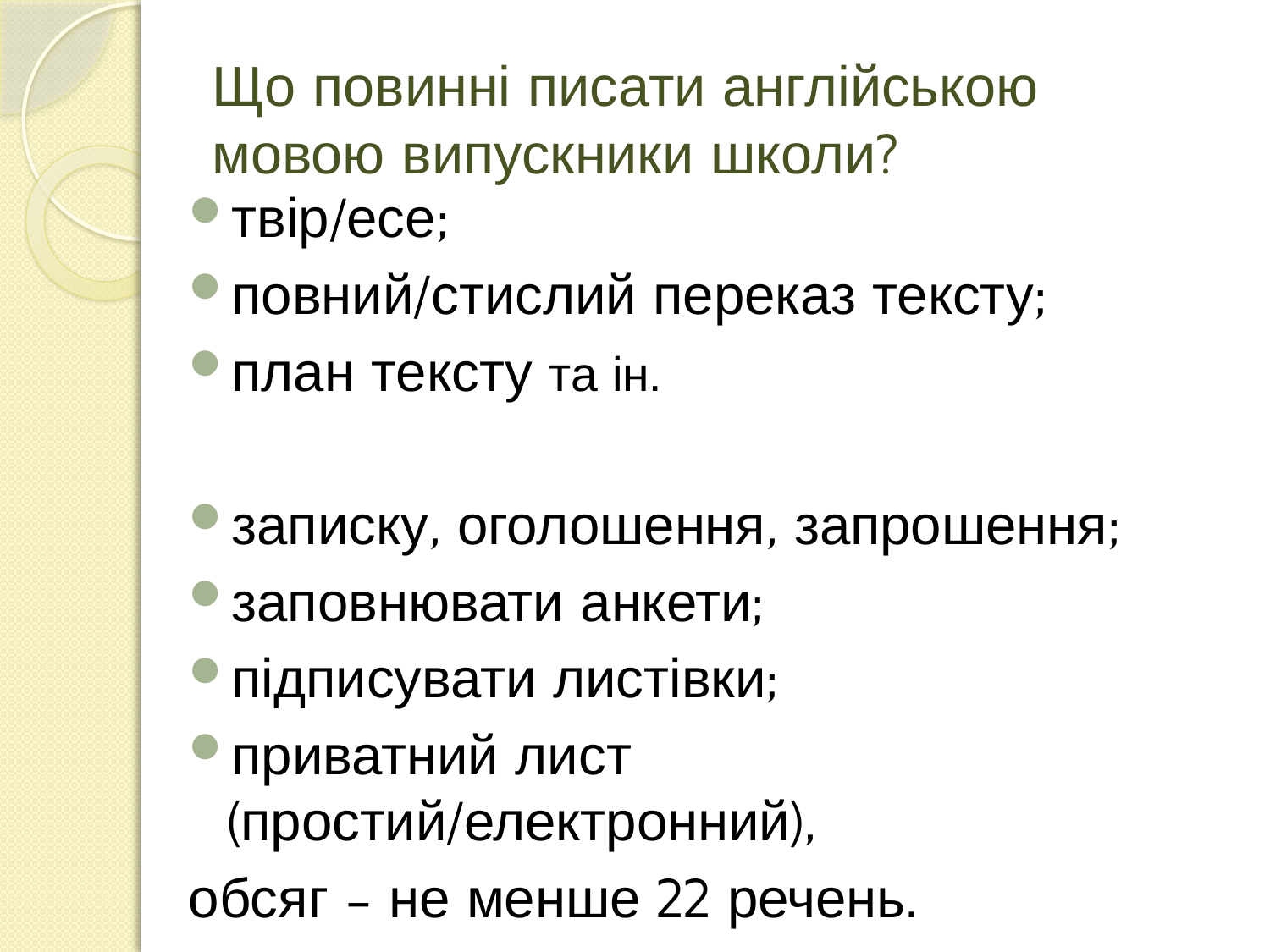

# Що повинні писати англійською мовою випускники школи?
твір/есе;
повний/стислий переказ тексту;
план тексту та ін.

записку, оголошення, запрошення;
заповнювати анкети;
підписувати листівки;
приватний лист (простий/електронний),
обсяг – не менше 22 речень.